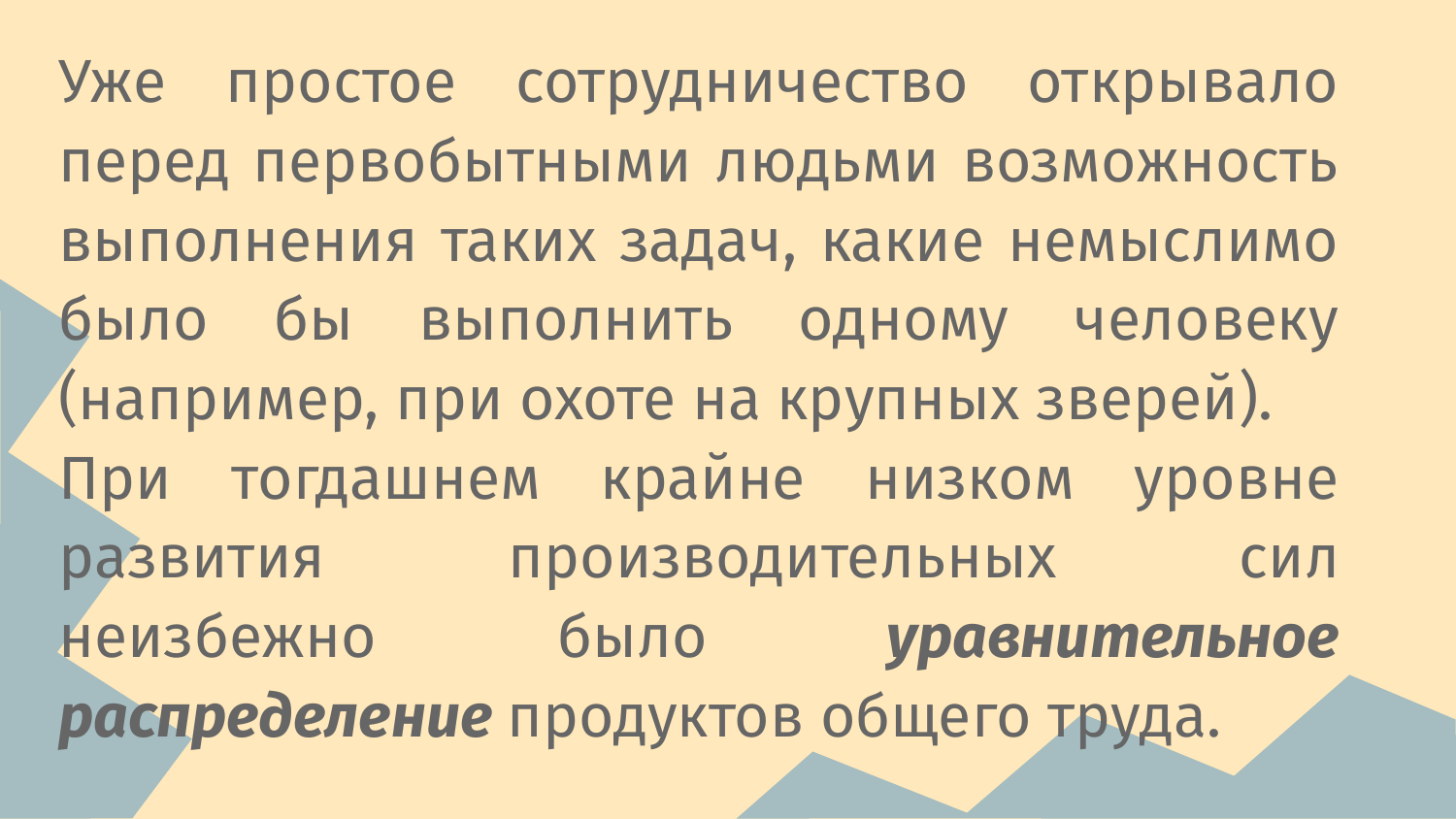

Уже простое сотрудничество открывало перед первобытными людьми возможность выполнения таких задач, какие немыслимо было бы выполнить одному человеку (например, при охоте на крупных зверей).
При тогдашнем крайне низком уровне развития производитель­ных сил неизбежно было уравнительное распределение продуктов общего труда.

#